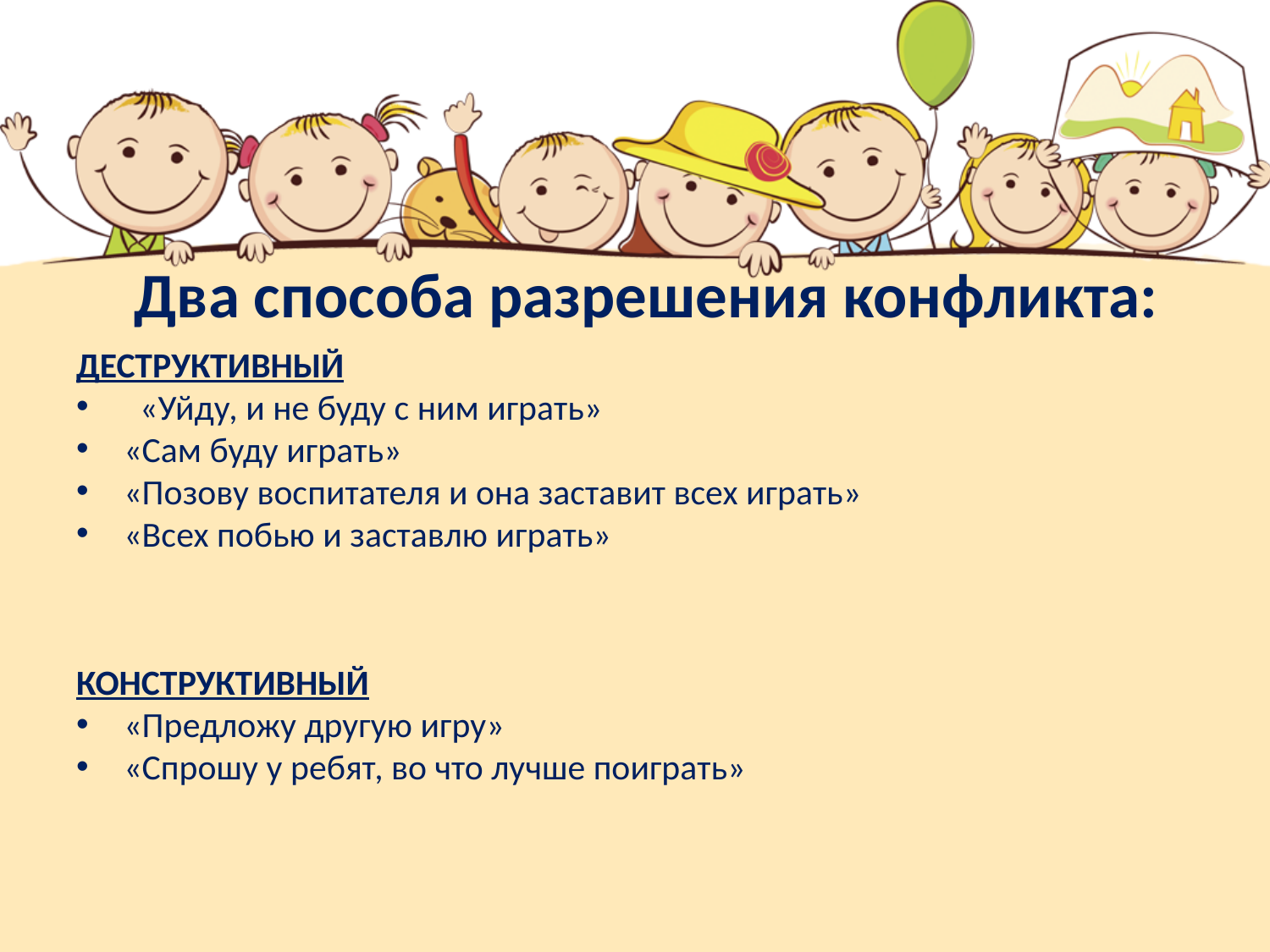

# Два способа разрешения конфликта:
ДЕСТРУКТИВНЫЙ
  «Уйду, и не буду с ним играть»
«Сам буду играть»
«Позову воспитателя и она заставит всех играть»
«Всех побью и заставлю играть»

КОНСТРУКТИВНЫЙ
«Предложу другую игру»
«Спрошу у ребят, во что лучше поиграть»